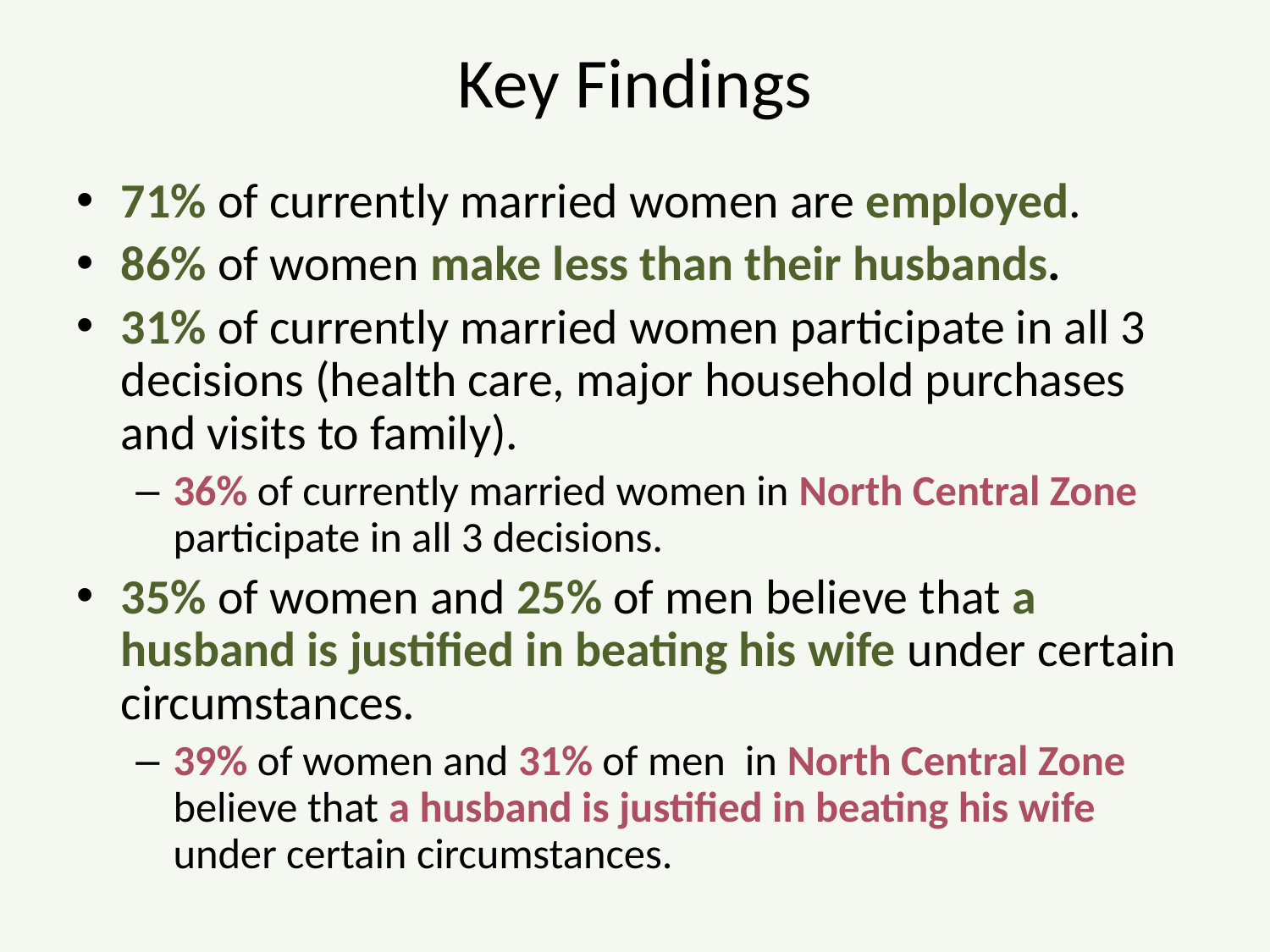

# Key Findings
71% of currently married women are employed.
86% of women make less than their husbands.
31% of currently married women participate in all 3 decisions (health care, major household purchases and visits to family).
36% of currently married women in North Central Zone participate in all 3 decisions.
35% of women and 25% of men believe that a husband is justified in beating his wife under certain circumstances.
39% of women and 31% of men  in North Central Zone believe that a husband is justified in beating his wife under certain circumstances.